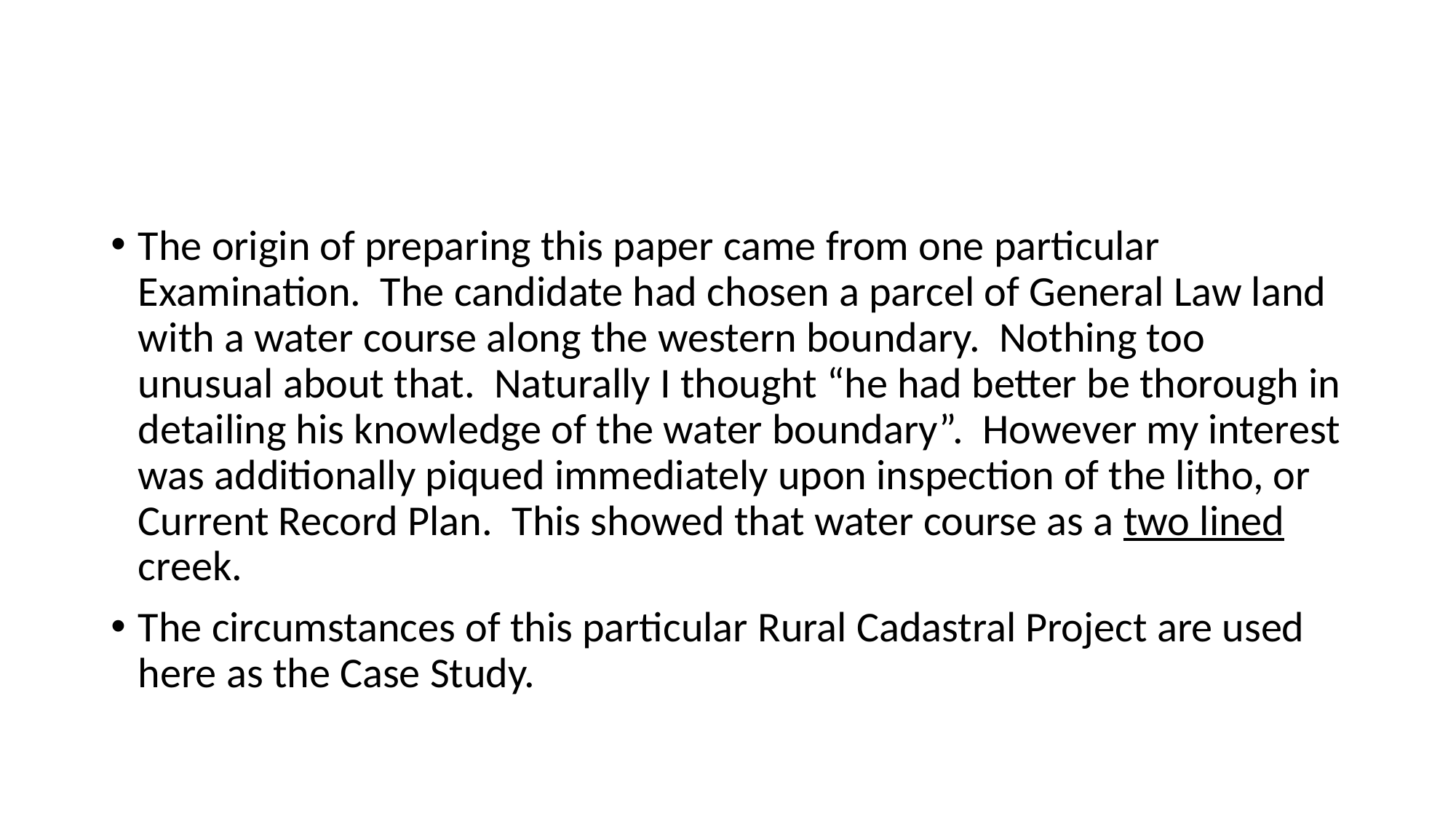

#
The origin of preparing this paper came from one particular Examination.  The candidate had chosen a parcel of General Law land with a water course along the western boundary.  Nothing too unusual about that.  Naturally I thought “he had better be thorough in detailing his knowledge of the water boundary”.  However my interest was additionally piqued immediately upon inspection of the litho, or Current Record Plan.  This showed that water course as a two lined creek.
The circumstances of this particular Rural Cadastral Project are used here as the Case Study.